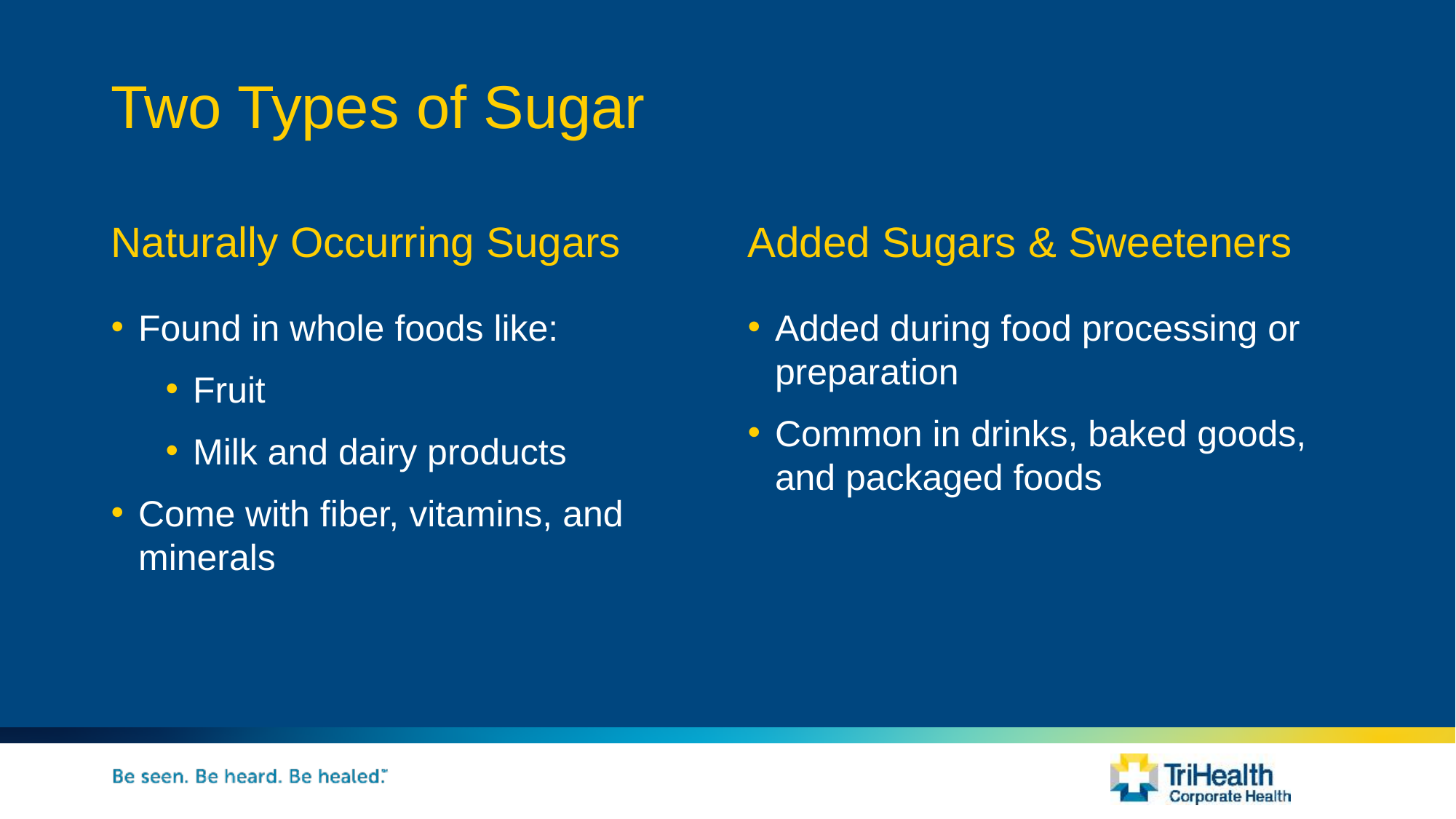

# Two Types of Sugar
Naturally Occurring Sugars
Added Sugars & Sweeteners
Found in whole foods like:
Fruit
Milk and dairy products
Come with fiber, vitamins, and minerals
Added during food processing or preparation
Common in drinks, baked goods, and packaged foods